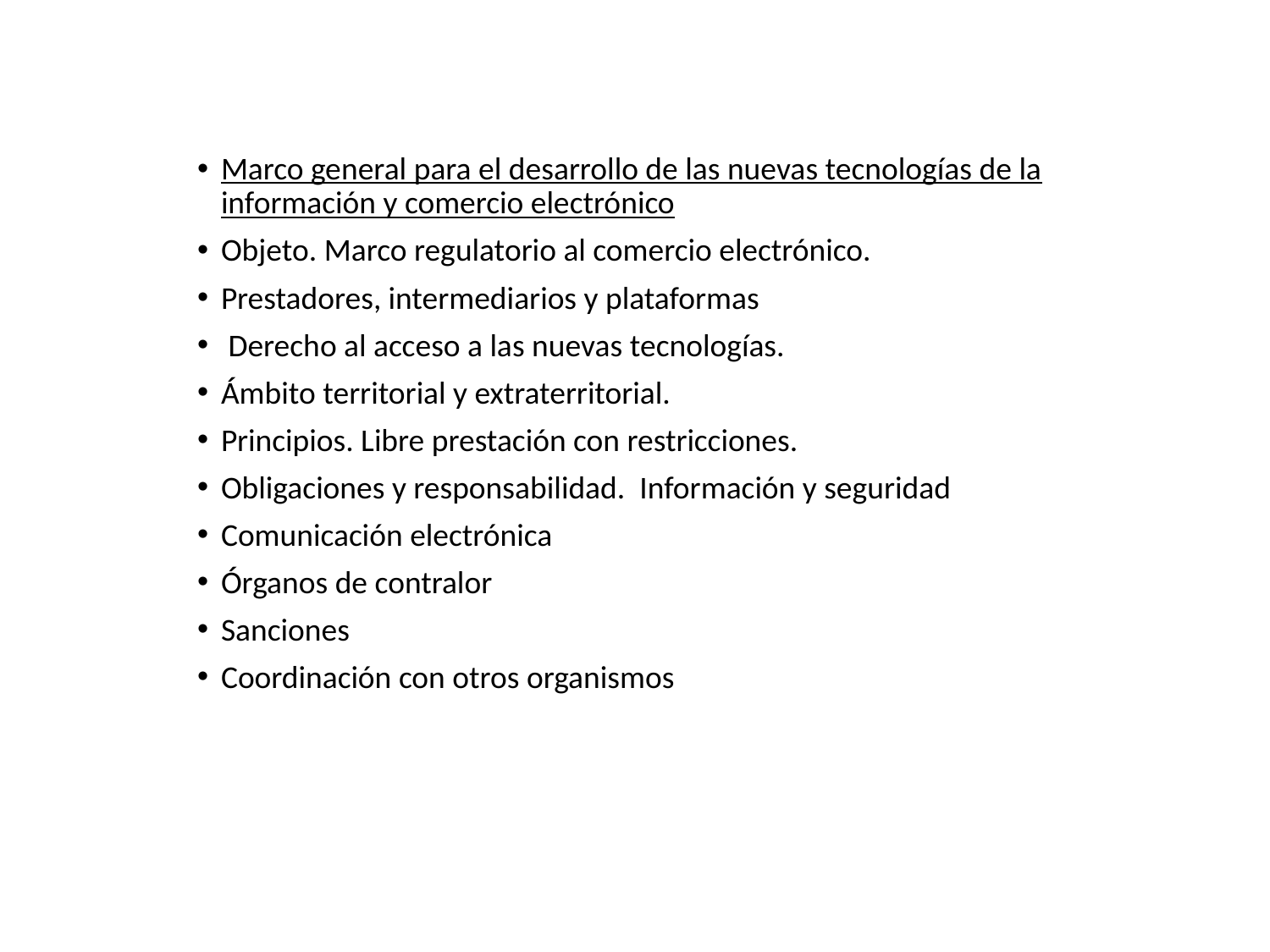

Marco general para el desarrollo de las nuevas tecnologías de la información y comercio electrónico
Objeto. Marco regulatorio al comercio electrónico.
Prestadores, intermediarios y plataformas
 Derecho al acceso a las nuevas tecnologías.
Ámbito territorial y extraterritorial.
Principios. Libre prestación con restricciones.
Obligaciones y responsabilidad.  Información y seguridad
Comunicación electrónica
Órganos de contralor
Sanciones
Coordinación con otros organismos